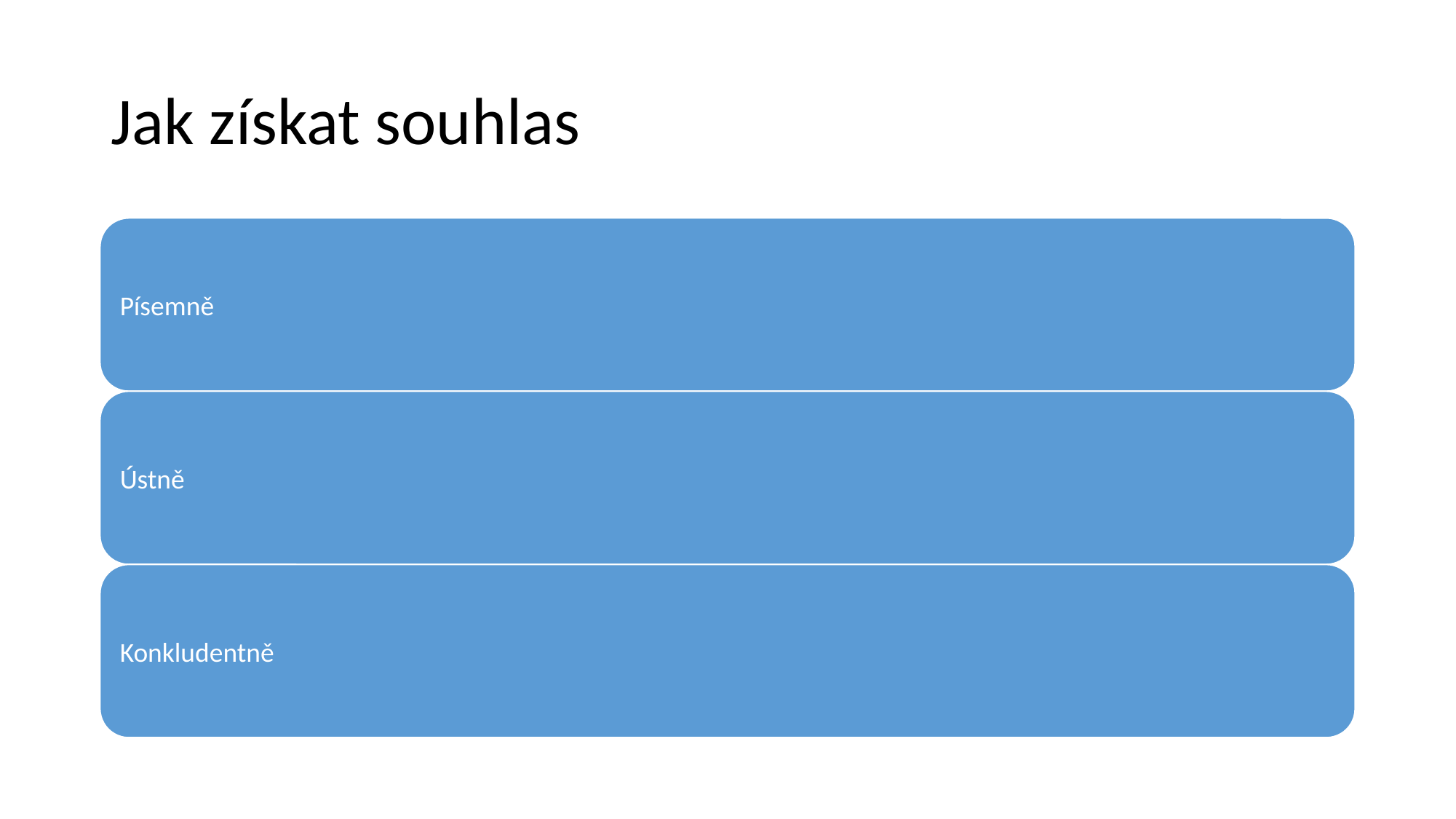

# Jak získat souhlas
Písemně
Konkludentně
Ústně